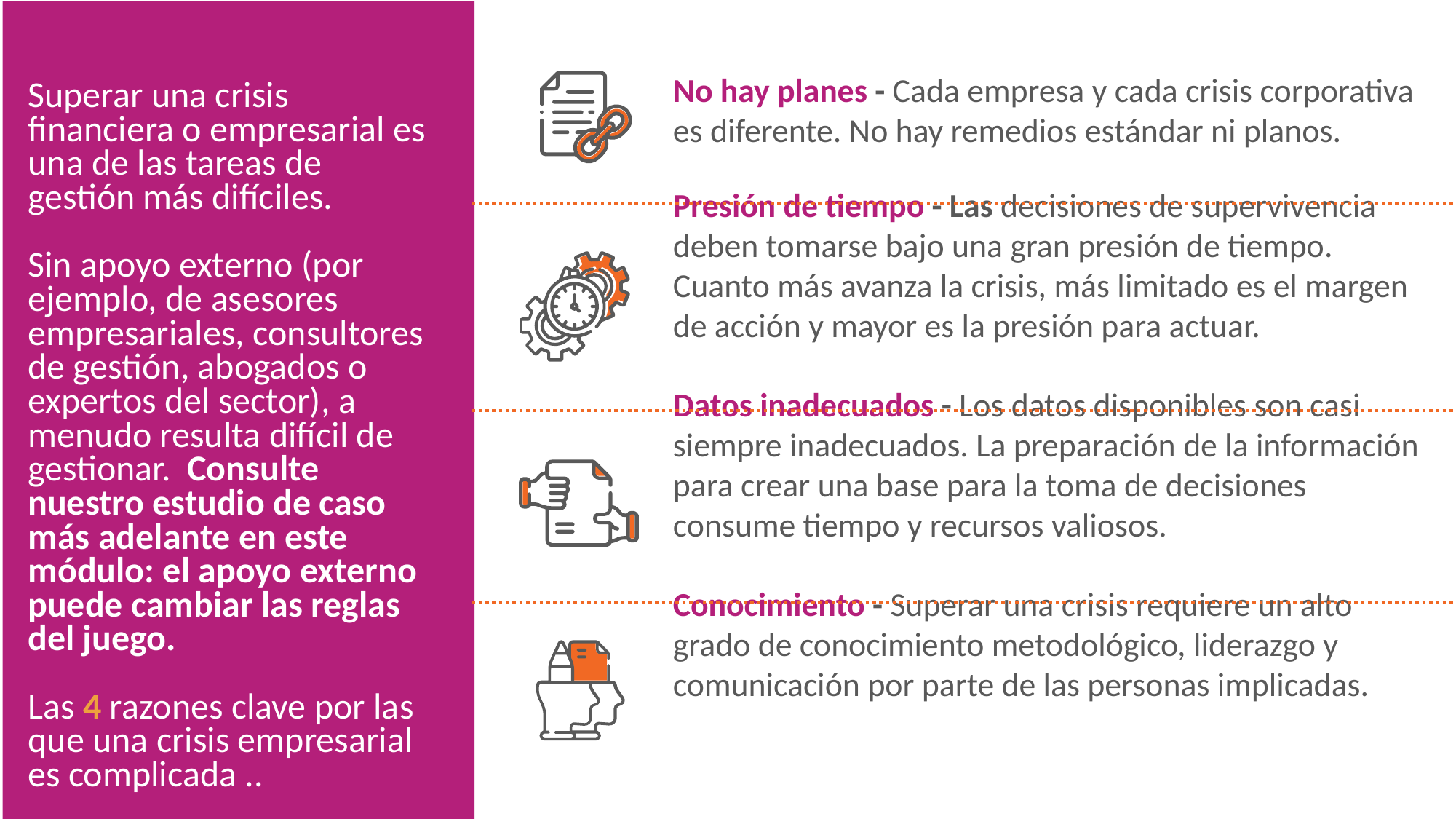

No hay planes - Cada empresa y cada crisis corporativa es diferente. No hay remedios estándar ni planos.

Presión de tiempo - Las decisiones de supervivencia deben tomarse bajo una gran presión de tiempo. Cuanto más avanza la crisis, más limitado es el margen de acción y mayor es la presión para actuar.

Datos inadecuados - Los datos disponibles son casi siempre inadecuados. La preparación de la información para crear una base para la toma de decisiones consume tiempo y recursos valiosos.

Conocimiento - Superar una crisis requiere un alto grado de conocimiento metodológico, liderazgo y comunicación por parte de las personas implicadas.

Superar una crisis financiera o empresarial es una de las tareas de gestión más difíciles.

Sin apoyo externo (por ejemplo, de asesores empresariales, consultores de gestión, abogados o expertos del sector), a menudo resulta difícil de gestionar.  Consulte nuestro estudio de caso más adelante en este módulo: el apoyo externo puede cambiar las reglas del juego.

Las 4 razones clave por las que una crisis empresarial es complicada ..